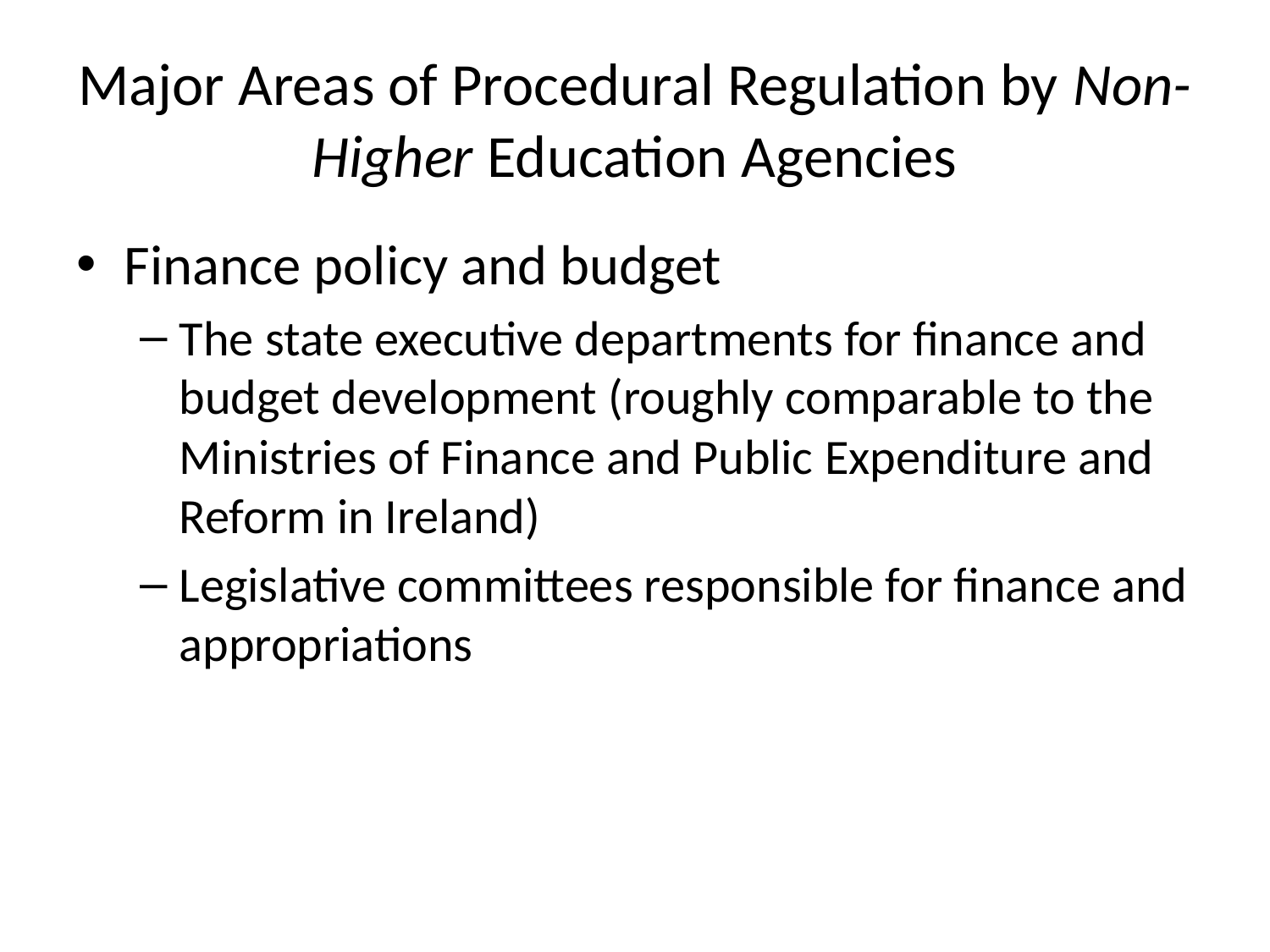

# Major Areas of Procedural Regulation by Non-Higher Education Agencies
Finance policy and budget
The state executive departments for finance and budget development (roughly comparable to the Ministries of Finance and Public Expenditure and Reform in Ireland)
Legislative committees responsible for finance and appropriations